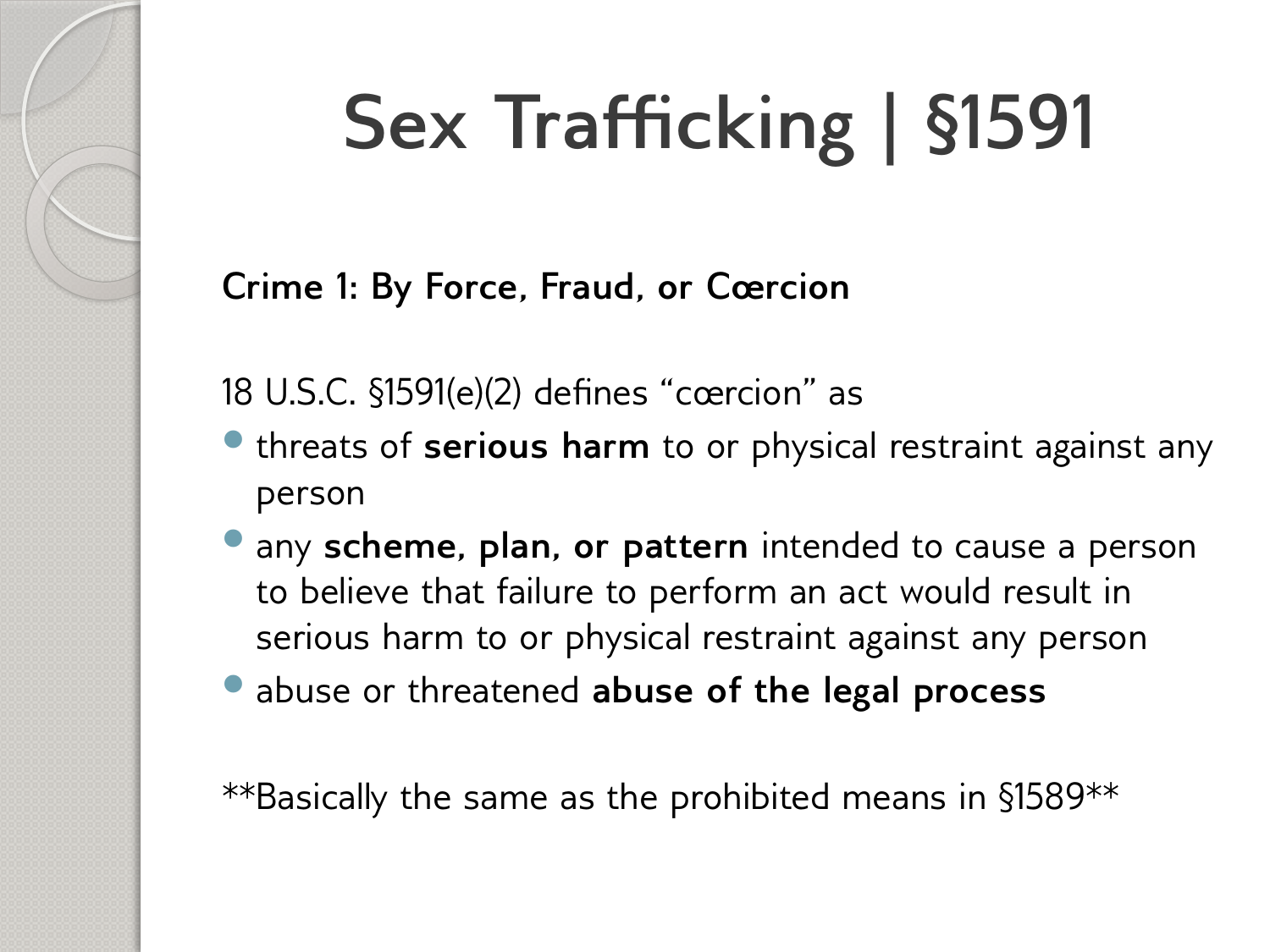

# Sex Trafficking | §1591

Crime 1: By Force, Fraud, or Coercion

18 U.S.C. §1591(e)(2) defines “coercion” as
threats of serious harm to or physical restraint against any person
any scheme, plan, or pattern intended to cause a person to believe that failure to perform an act would result in serious harm to or physical restraint against any person
abuse or threatened abuse of the legal process

**Basically the same as the prohibited means in §1589**